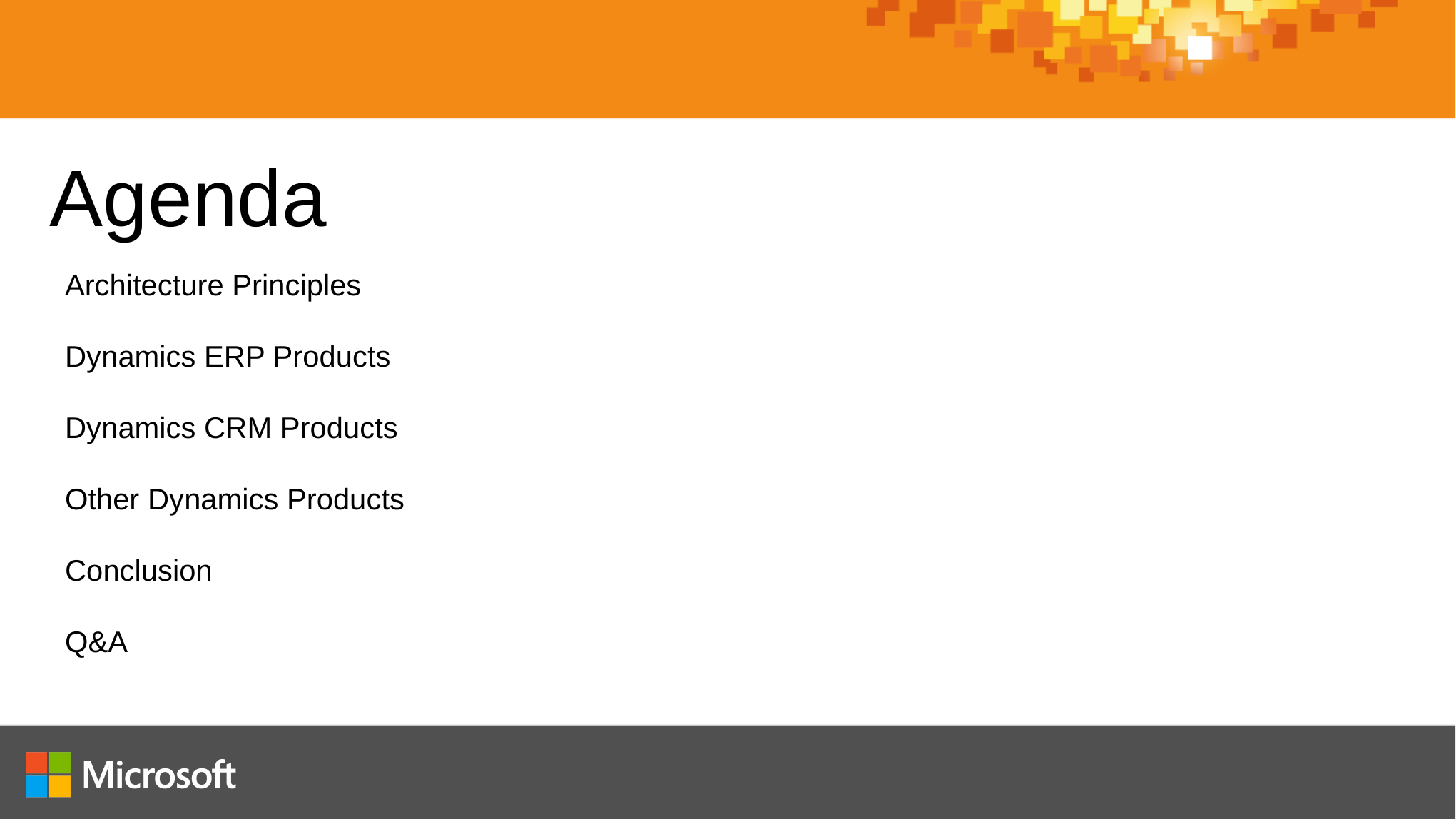

Agenda
Architecture Principles

Dynamics ERP Products

Dynamics CRM Products

Other Dynamics Products

Conclusion

Q&A